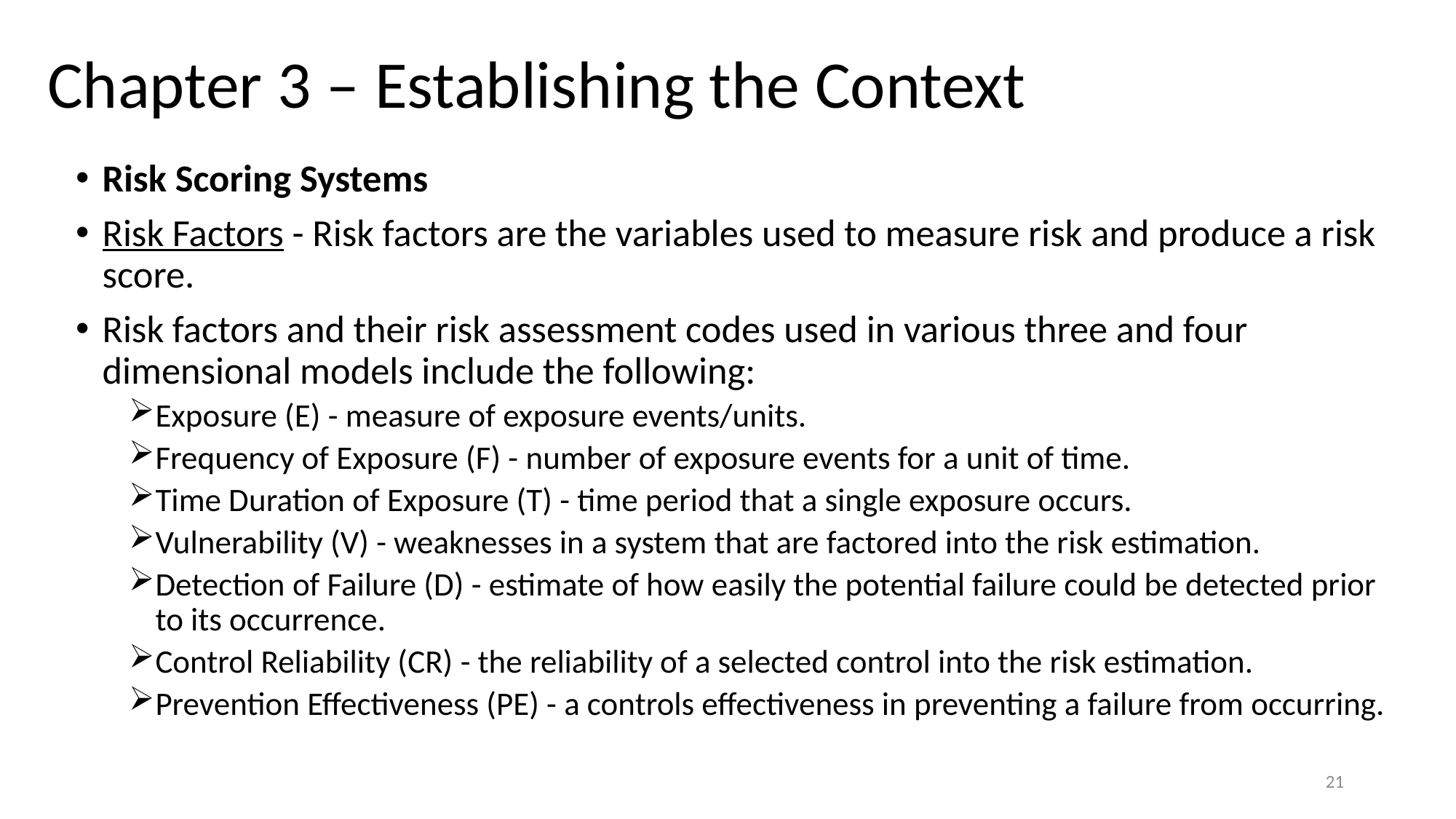

# Chapter 3 – Establishing the Context
Risk Scoring Systems
Risk Factors - Risk factors are the variables used to measure risk and produce a risk score.
Risk factors and their risk assessment codes used in various three and four dimensional models include the following:
Exposure (E) - measure of exposure events/units.
Frequency of Exposure (F) - number of exposure events for a unit of time.
Time Duration of Exposure (T) - time period that a single exposure occurs.
Vulnerability (V) - weaknesses in a system that are factored into the risk estimation.
Detection of Failure (D) - estimate of how easily the potential failure could be detected prior to its occurrence.
Control Reliability (CR) - the reliability of a selected control into the risk estimation.
Prevention Effectiveness (PE) - a controls effectiveness in preventing a failure from occurring.
21